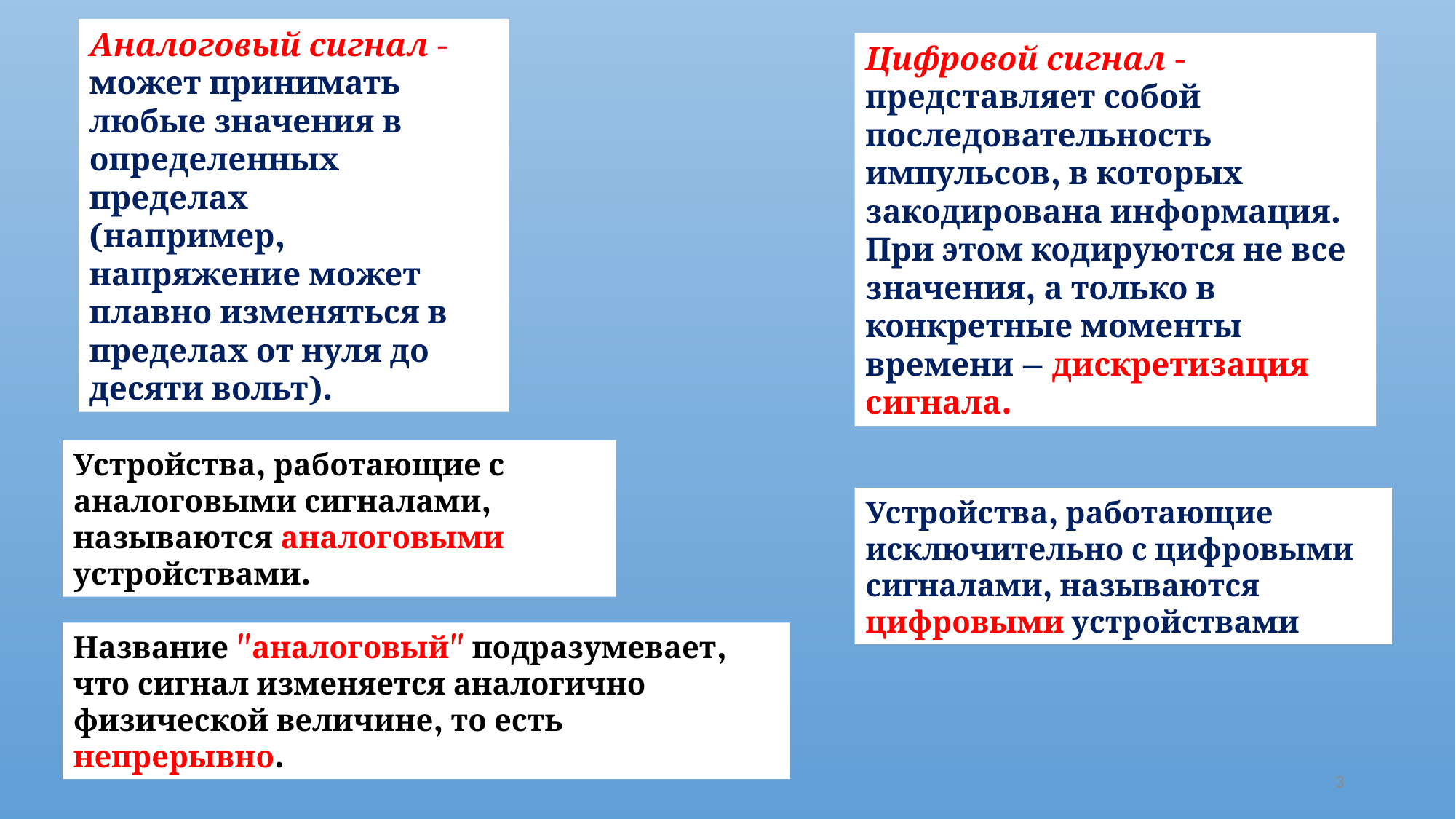

Аналоговый сигнал - может принимать любые значения в определенных пределах
(например, напряжение может плавно изменяться в пределах от нуля до десяти вольт).
Цифровой сигнал -представляет собой последовательность импульсов, в которых закодирована информация.
При этом кодируются не все значения, а только в конкретные моменты времени – дискретизация сигнала.
Устройства, работающие с аналоговыми сигналами, называются аналоговыми устройствами.
Устройства, работающие исключительно с цифровыми сигналами, называются цифровыми устройствами
Название "аналоговый" подразумевает, что сигнал изменяется аналогично физической величине, то есть непрерывно.
3